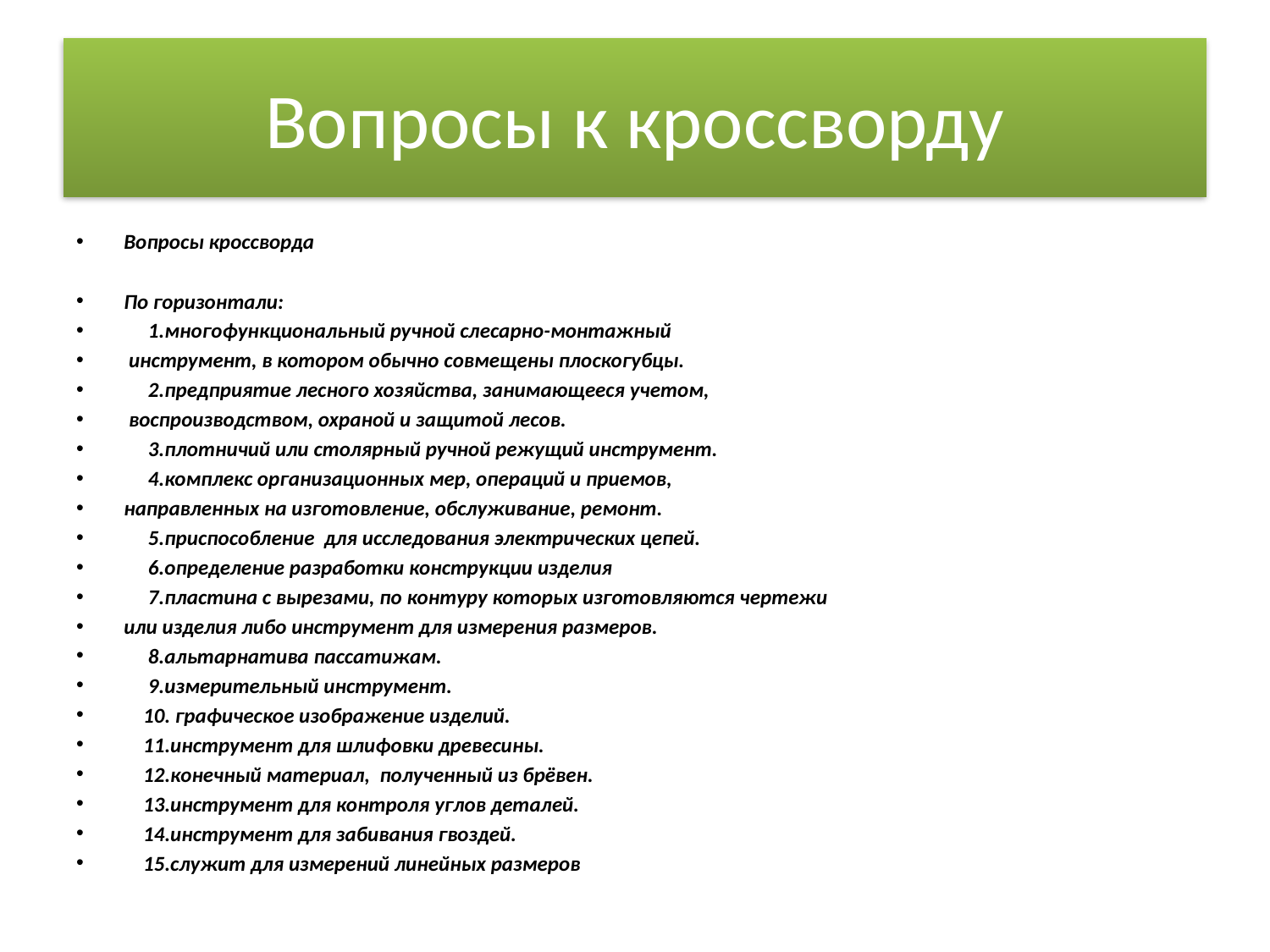

# Вопросы к кроссворду
Вопросы кроссворда

По горизонтали:
     1.многофункциональный ручной слесарно-монтажный
 инструмент, в котором обычно совмещены плоскогубцы.
     2.предприятие лесного хозяйства, занимающееся учетом,
 воспроизводством, охраной и защитой лесов.
     3.плотничий или столярный ручной режущий инструмент.
     4.комплекс организационных мер, операций и приемов,
направленных на изготовление, обслуживание, ремонт.
     5.приспособление  для исследования электрических цепей.
     6.определение разработки конструкции изделия
     7.пластина с вырезами, по контуру которых изготовляются чертежи
или изделия либо инструмент для измерения размеров.
     8.альтарнатива пассатижам.
     9.измерительный инструмент.
    10. графическое изображение изделий.
    11.инструмент для шлифовки древесины.
    12.конечный материал,  полученный из брёвен.
    13.инструмент для контроля углов деталей.
    14.инструмент для забивания гвоздей.
    15.служит для измерений линейных размеров